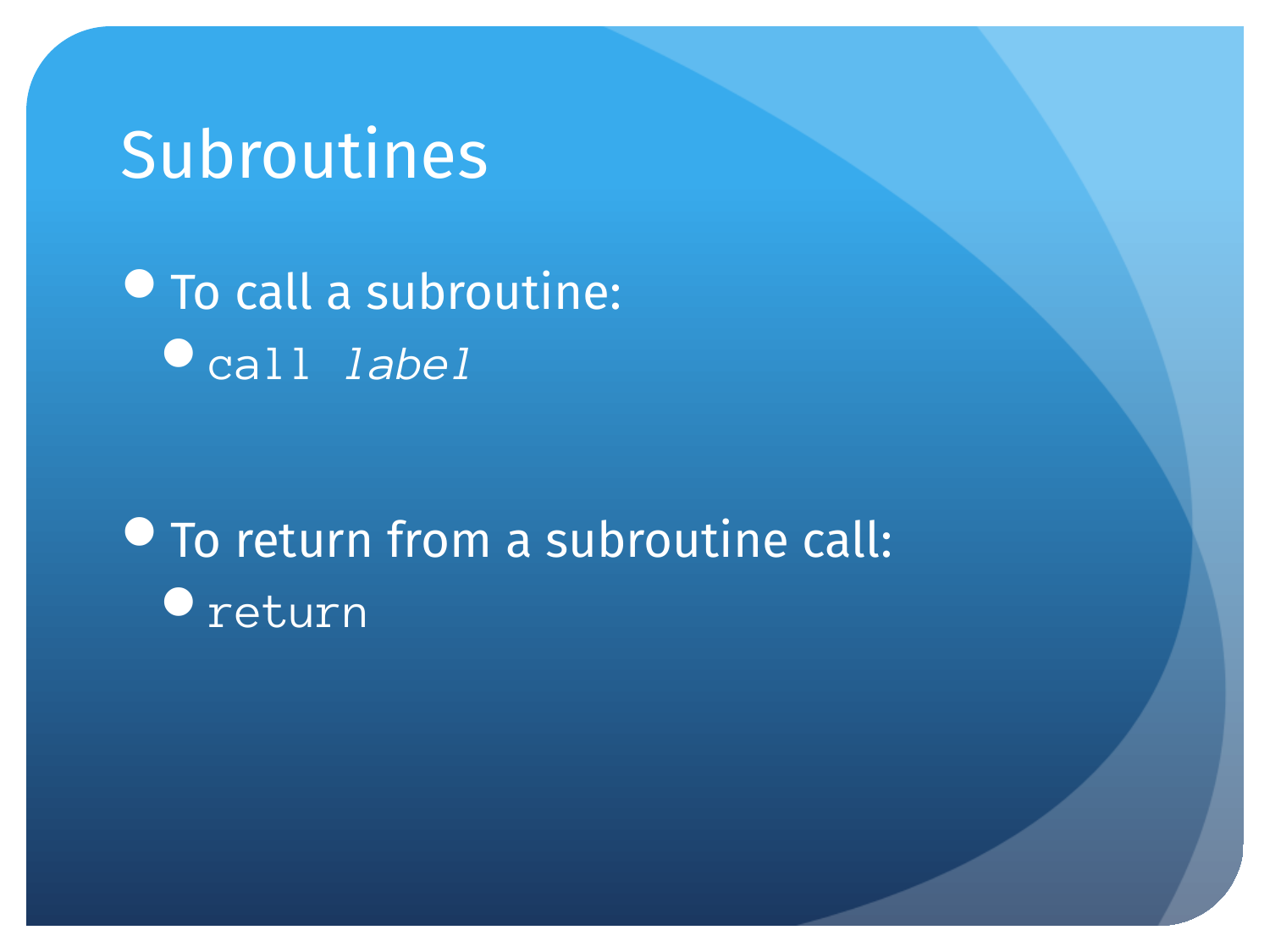

# Subroutines
To call a subroutine:
call label

To return from a subroutine call:
return